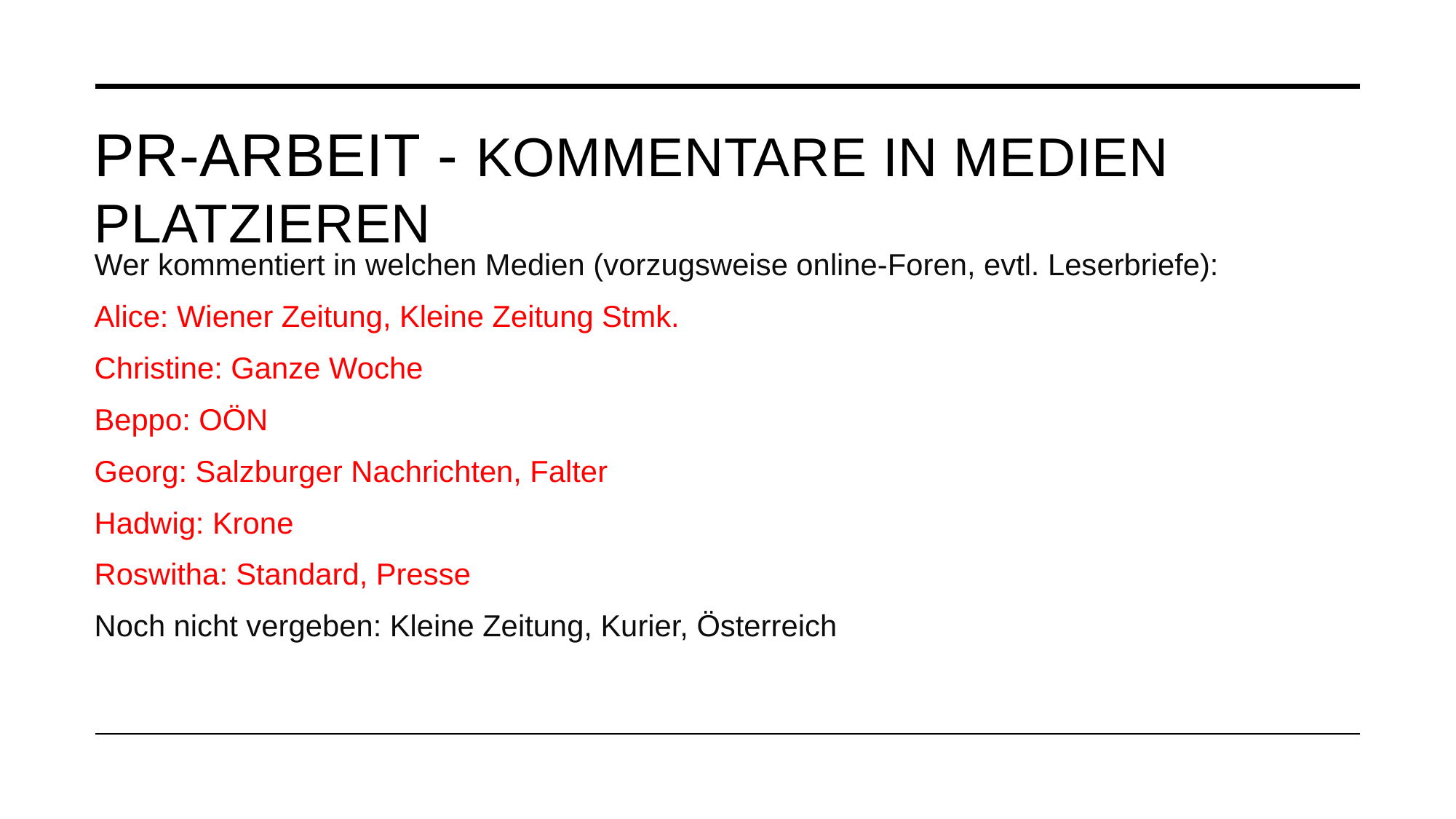

# Pr-Arbeit - Kommentare in Medien platzieren
Wer kommentiert in welchen Medien (vorzugsweise online-Foren, evtl. Leserbriefe):
Alice: Wiener Zeitung, Kleine Zeitung Stmk.
Christine: Ganze Woche
Beppo: OÖN
Georg: Salzburger Nachrichten, Falter
Hadwig: Krone
Roswitha: Standard, Presse
Noch nicht vergeben: Kleine Zeitung, Kurier, Österreich